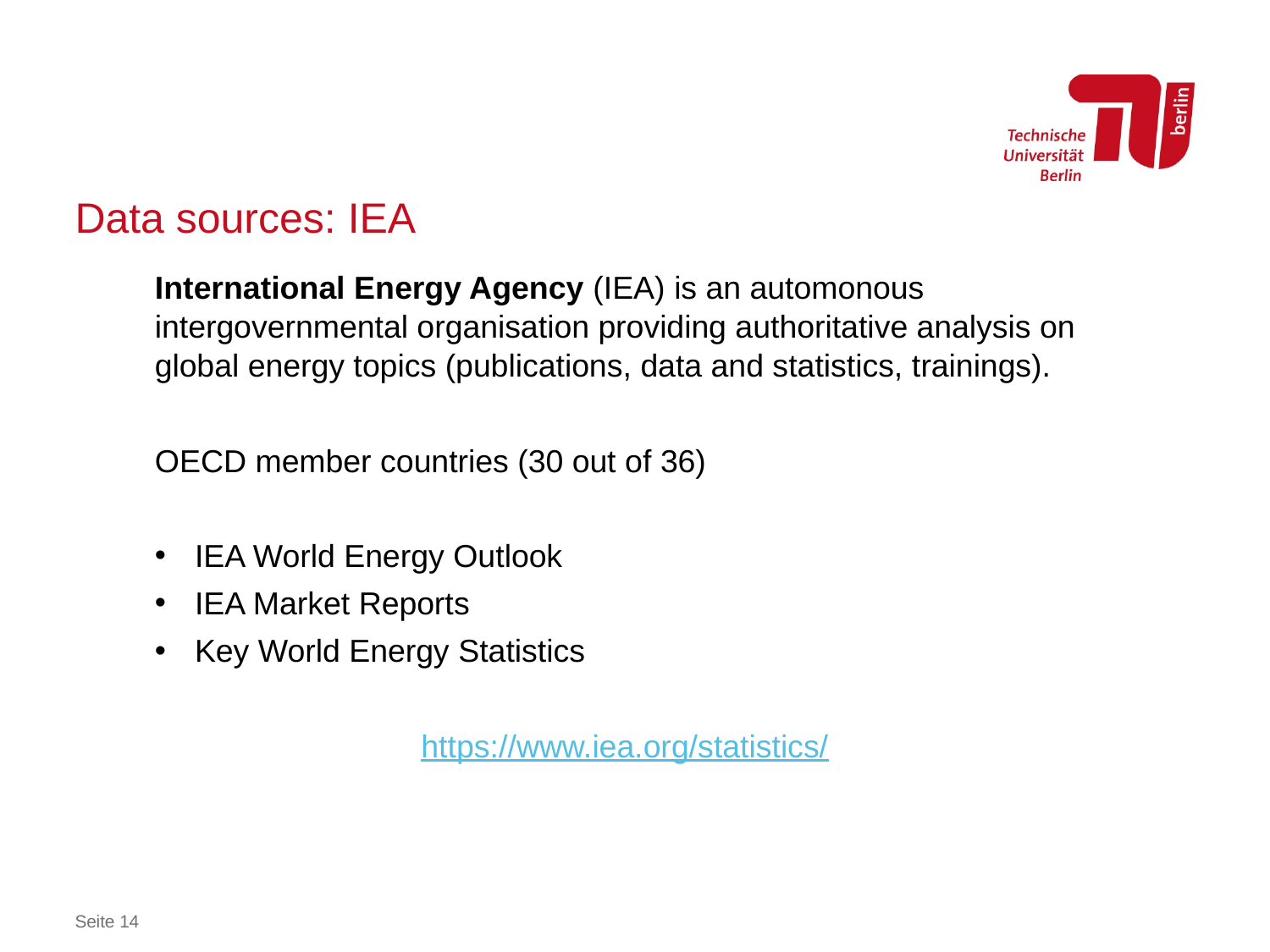

# Data sources: IEA
International Energy Agency (IEA) is an automonous intergovernmental organisation providing authoritative analysis on global energy topics (publications, data and statistics, trainings).

OECD member countries (30 out of 36)

IEA World Energy Outlook
IEA Market Reports
Key World Energy Statistics

https://www.iea.org/statistics/

Seite 14